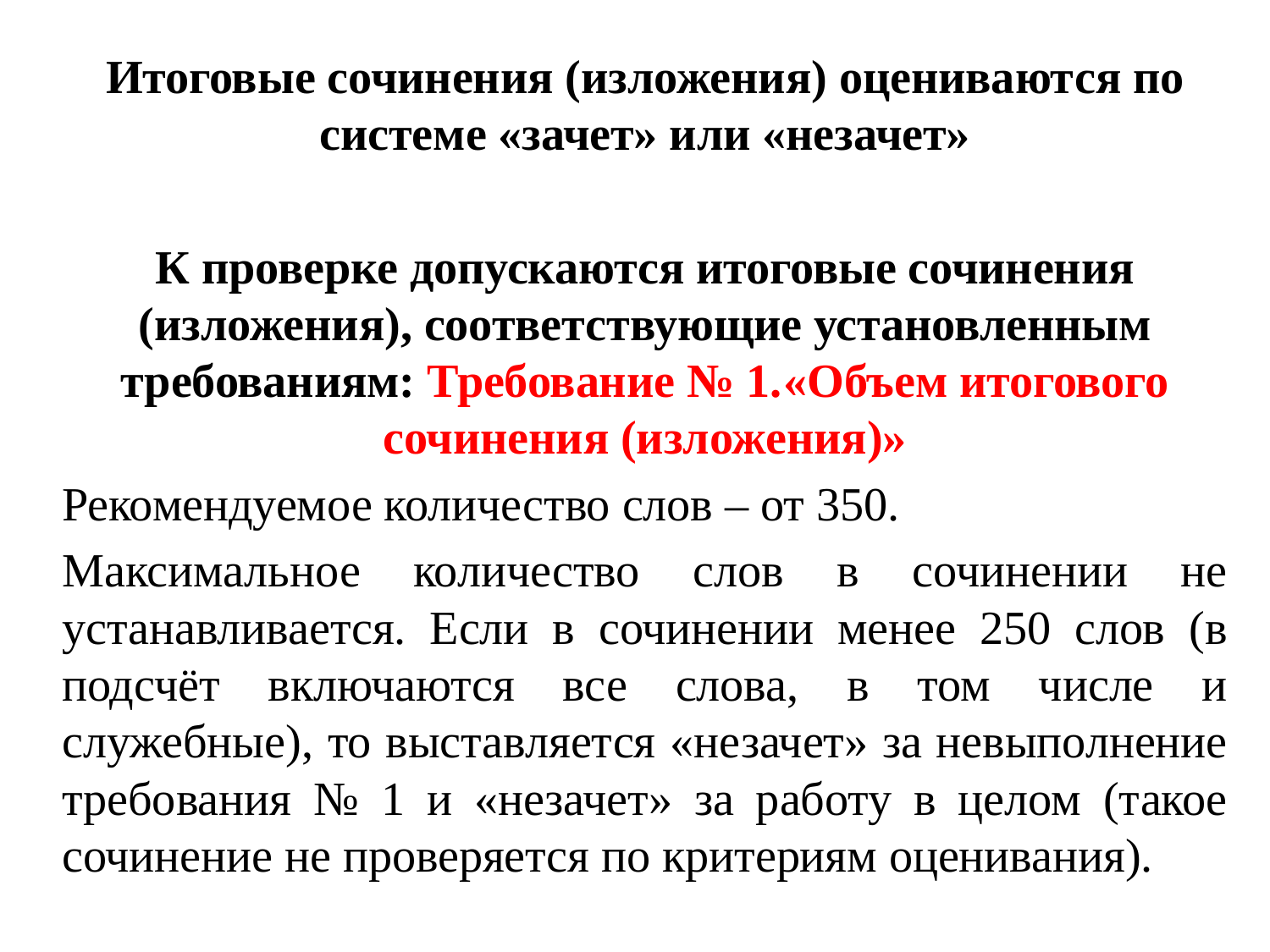

Итоговые сочинения (изложения) оцениваются по системе «зачет» или «незачет»

К проверке допускаются итоговые сочинения (изложения), соответствующие установленным требованиям: Требование № 1.	«Объем итогового сочинения (изложения)»
Рекомендуемое количество слов – от 350.
Максимальное количество слов в сочинении не устанавливается. Если в сочинении менее 250 слов (в подсчёт включаются все слова, в том числе и служебные), то выставляется «незачет» за невыполнение требования № 1 и «незачет» за работу в целом (такое сочинение не проверяется по критериям оценивания).